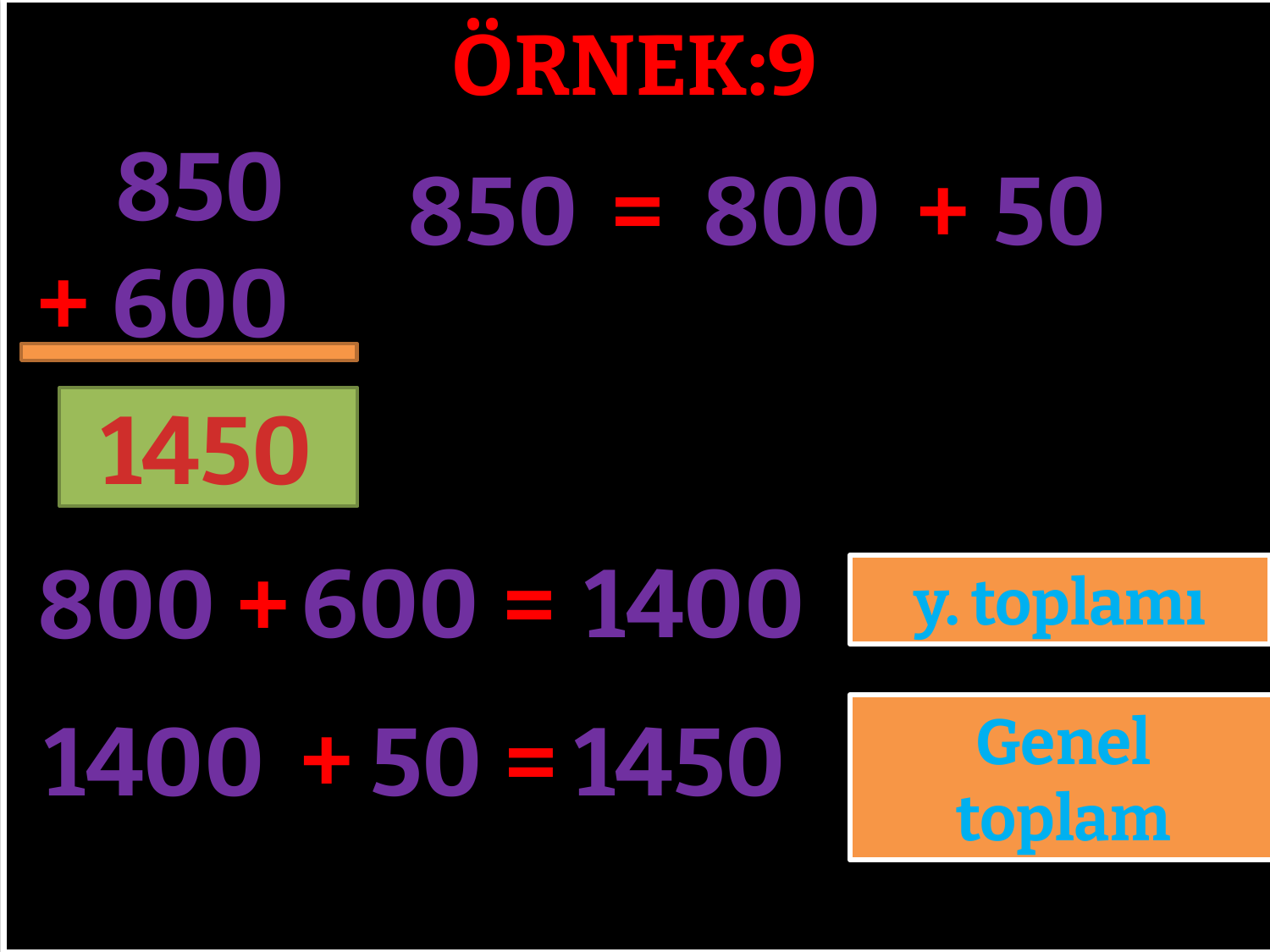

ÖRNEK:9
850
850
=
800
+
50
+
600
#

1450

600
1400
800
+
=
y. toplamı
+
1400
50
=
1450
Genel toplam